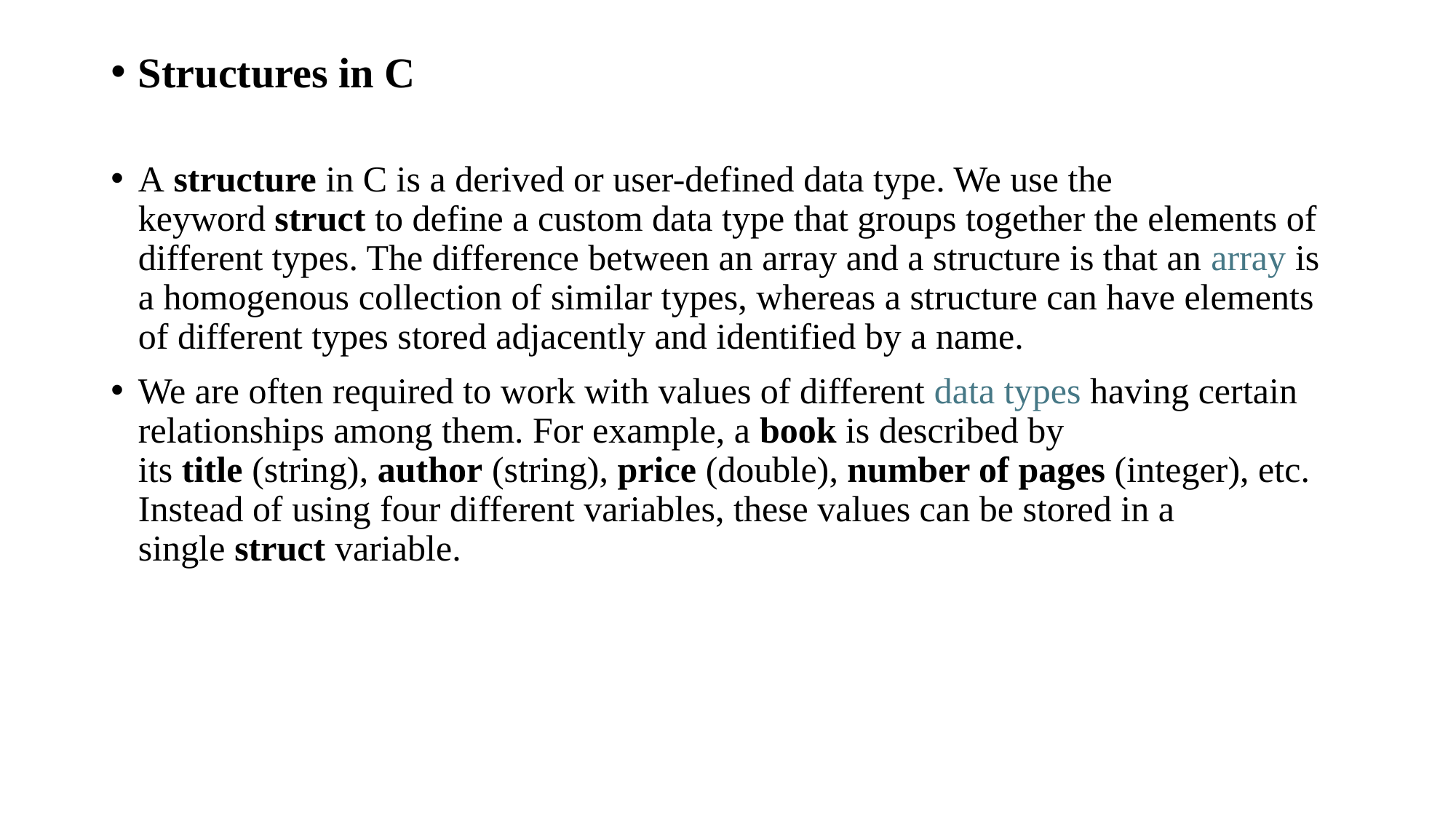

Structures in C

A structure in C is a derived or user-defined data type. We use the keyword struct to define a custom data type that groups together the elements of different types. The difference between an array and a structure is that an array is a homogenous collection of similar types, whereas a structure can have elements of different types stored adjacently and identified by a name.
We are often required to work with values of different data types having certain relationships among them. For example, a book is described by its title (string), author (string), price (double), number of pages (integer), etc. Instead of using four different variables, these values can be stored in a single struct variable.